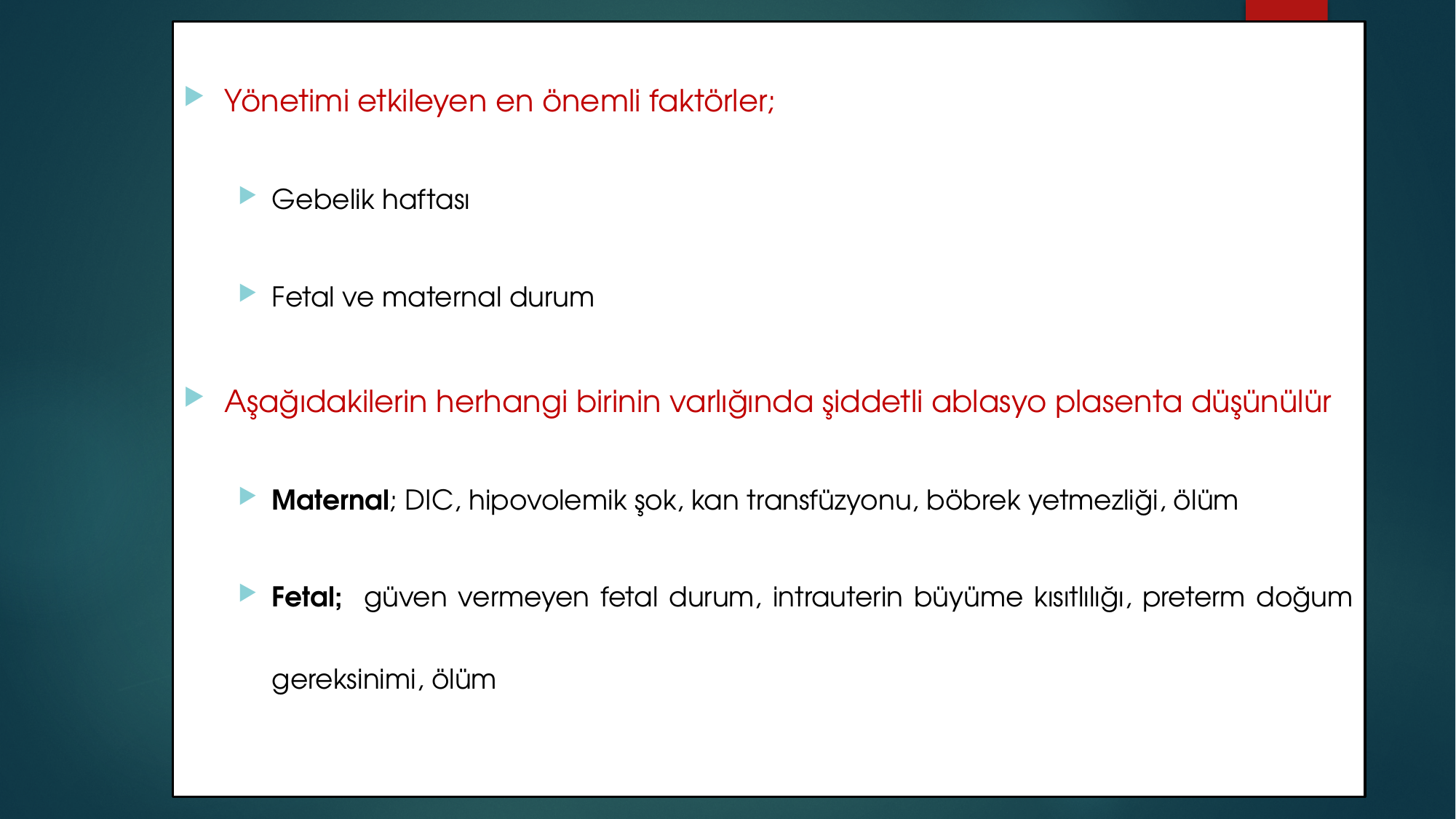

Yönetimi etkileyen en önemli faktörler;
Gebelik haftası
Fetal ve maternal durum
Aşağıdakilerin herhangi birinin varlığında şiddetli ablasyo plasenta düşünülür
Maternal; DIC, hipovolemik şok, kan transfüzyonu, böbrek yetmezliği, ölüm
Fetal;  güven vermeyen fetal durum, intrauterin büyüme kısıtlılığı, preterm doğum gereksinimi, ölüm